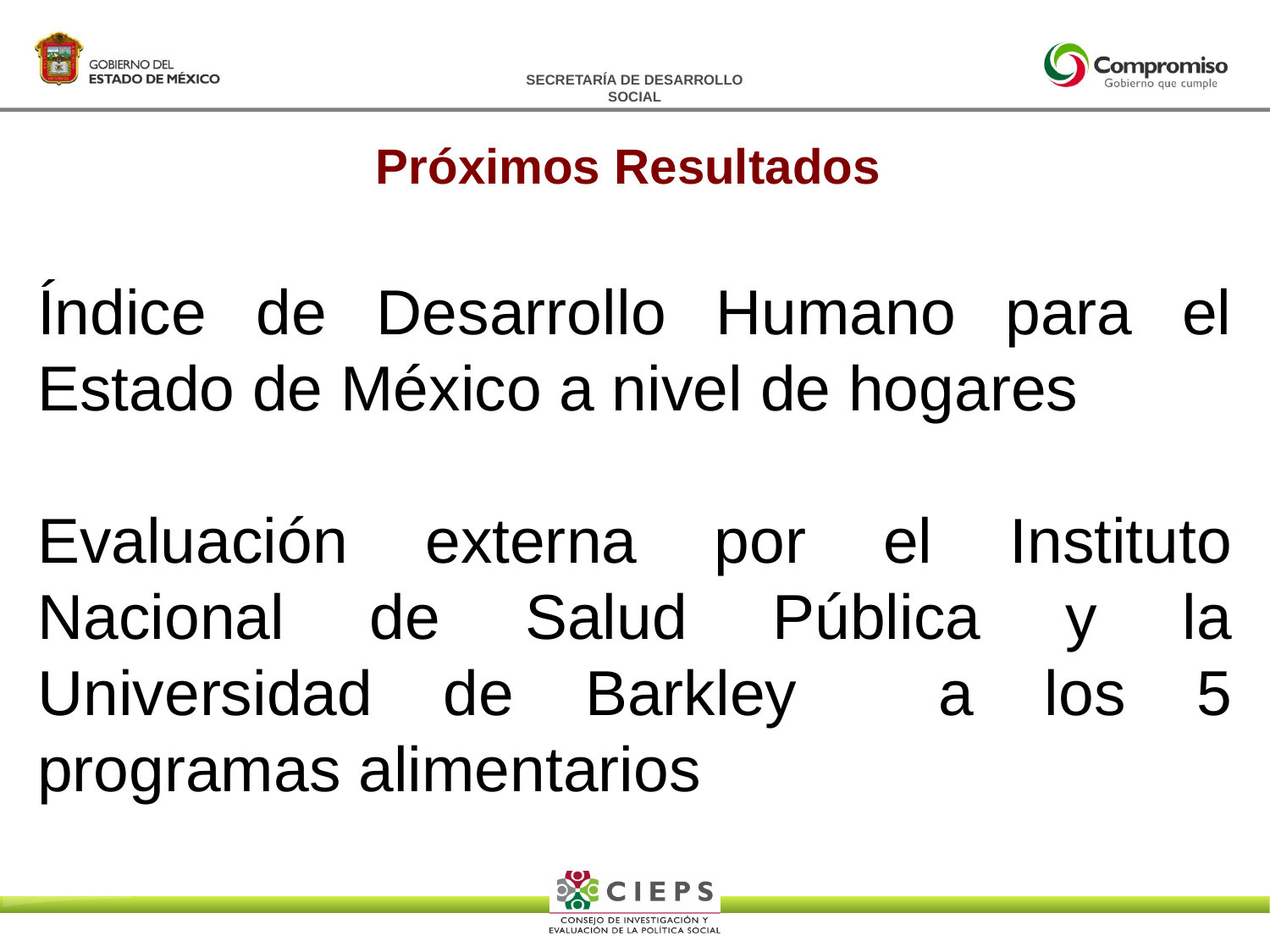

# Próximos Resultados
Índice de Desarrollo Humano para el Estado de México a nivel de hogares

Evaluación externa por el Instituto Nacional de Salud Pública y la Universidad de Barkley  a los 5 programas alimentarios